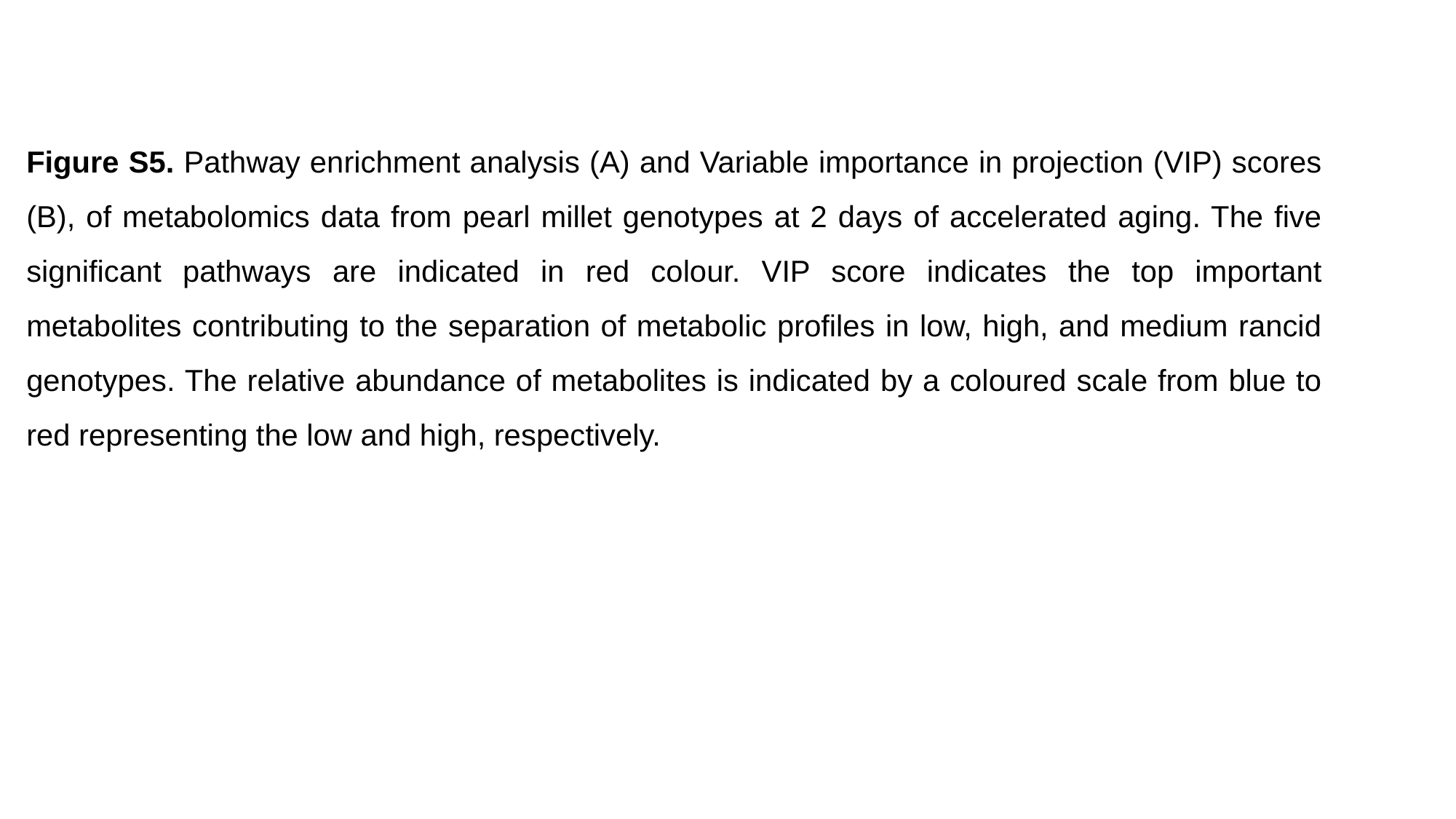

Figure S5. Pathway enrichment analysis (A) and Variable importance in projection (VIP) scores (B), of metabolomics data from pearl millet genotypes at 2 days of accelerated aging. The five significant pathways are indicated in red colour. VIP score indicates the top important metabolites contributing to the separation of metabolic profiles in low, high, and medium rancid genotypes. The relative abundance of metabolites is indicated by a coloured scale from blue to red representing the low and high, respectively.